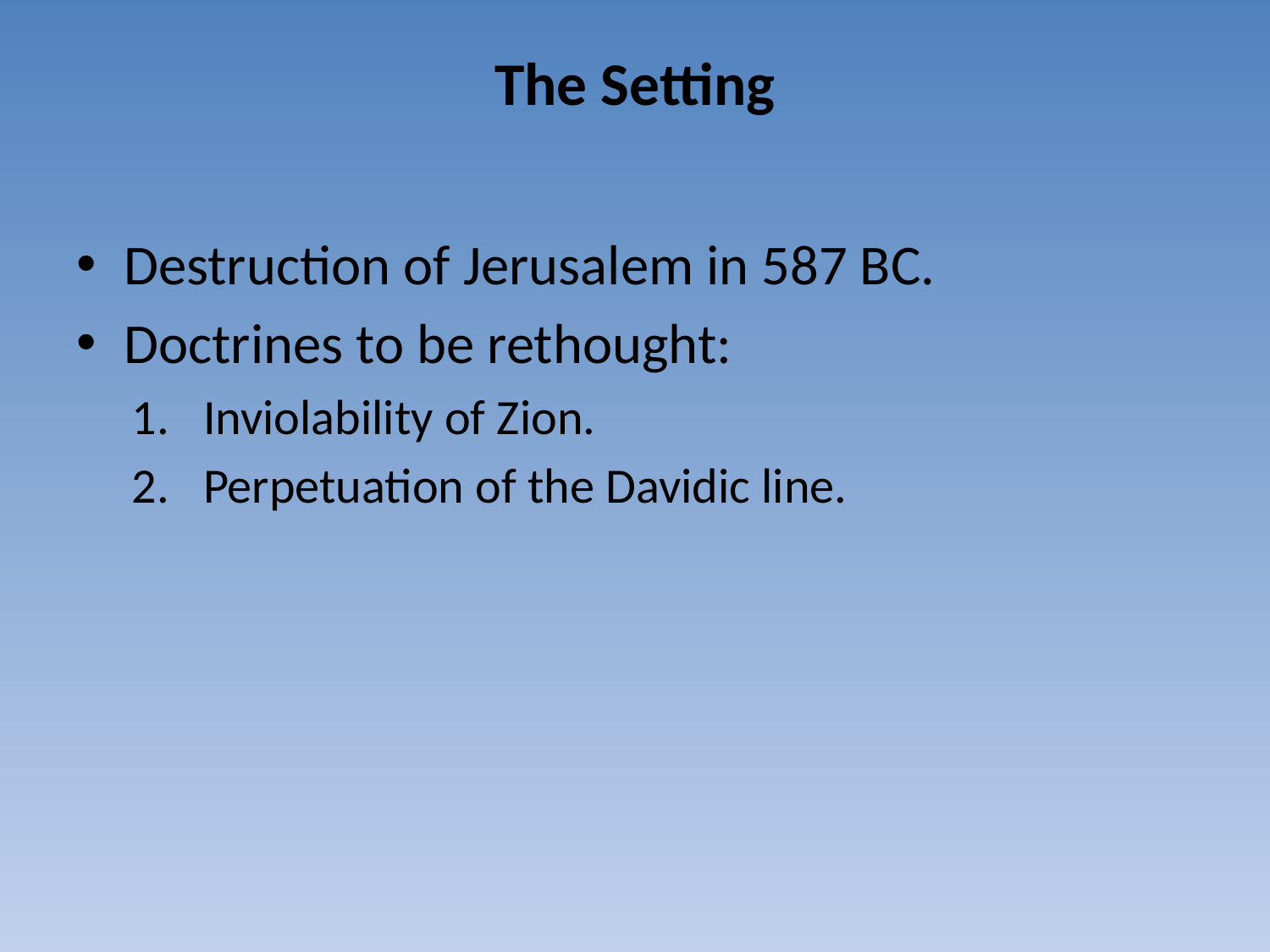

# The Setting
Destruction of Jerusalem in 587 BC.
Doctrines to be rethought:
Inviolability of Zion.
Perpetuation of the Davidic line.